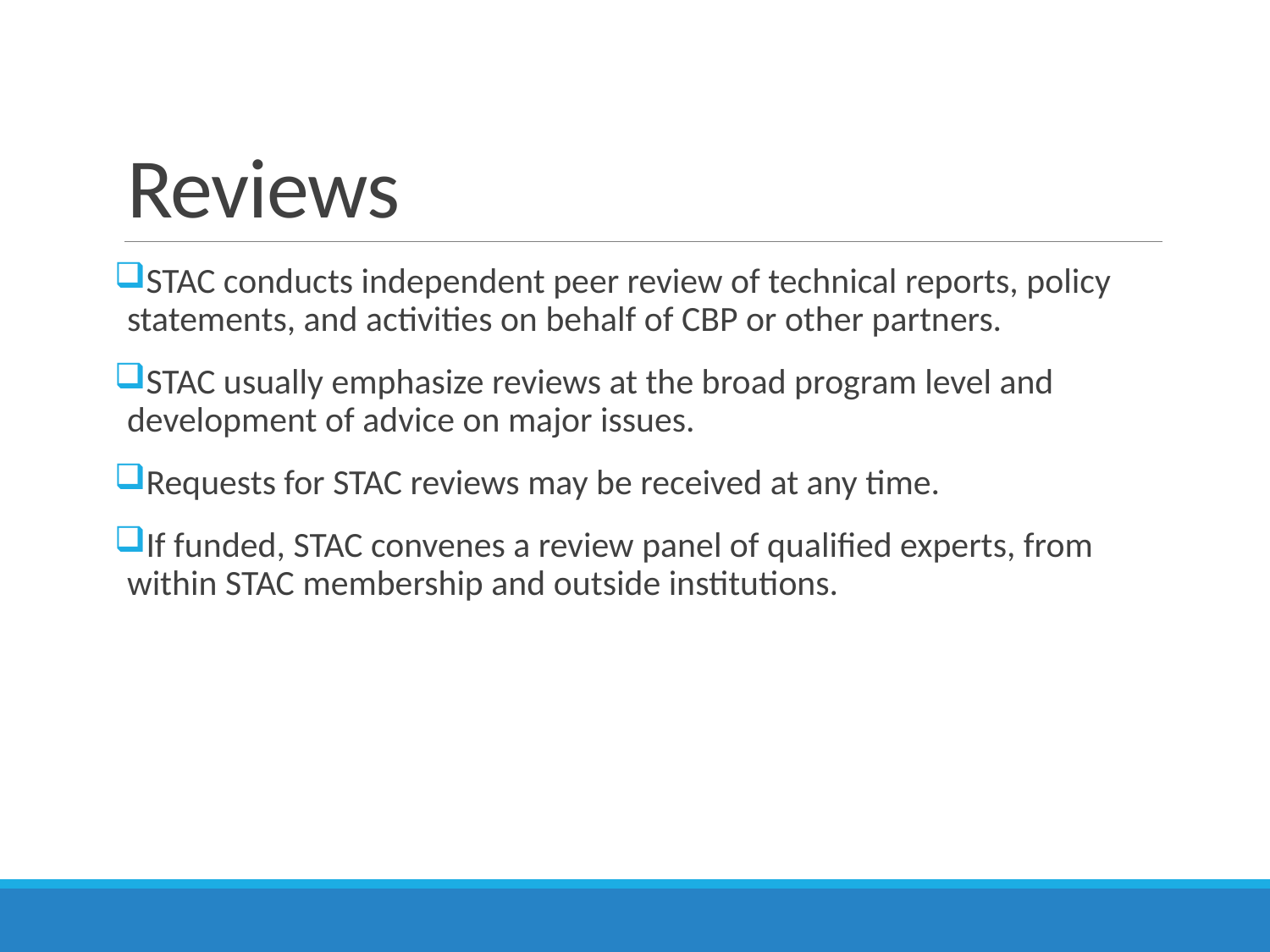

# Reviews
STAC conducts independent peer review of technical reports, policy statements, and activities on behalf of CBP or other partners.
STAC usually emphasize reviews at the broad program level and development of advice on major issues.
Requests for STAC reviews may be received at any time.
If funded, STAC convenes a review panel of qualified experts, from within STAC membership and outside institutions.